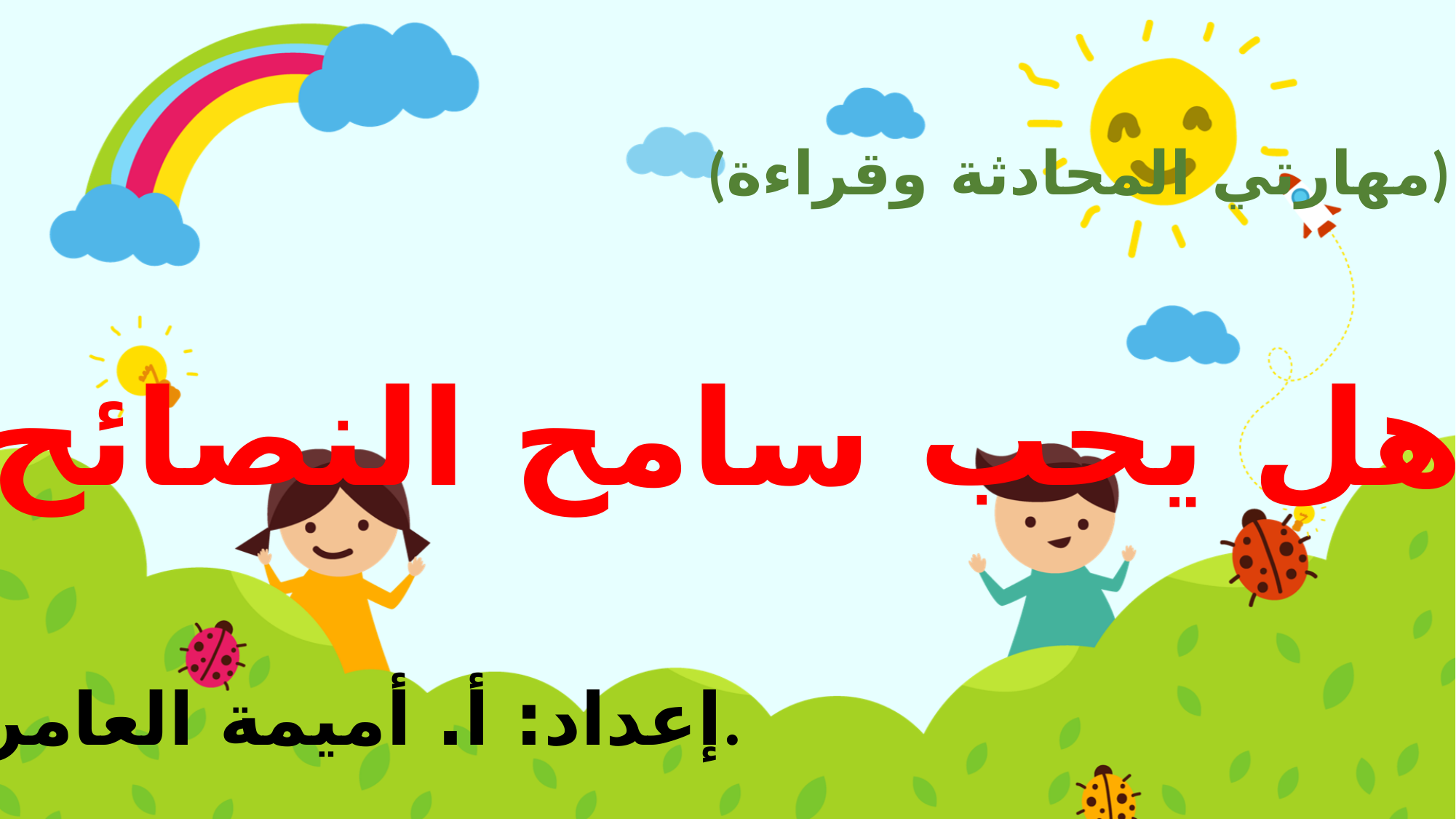

(مهارتي المحادثة وقراءة)

هل يحب سامح النصائح؟

إعداد: أ. أميمة العامرية.